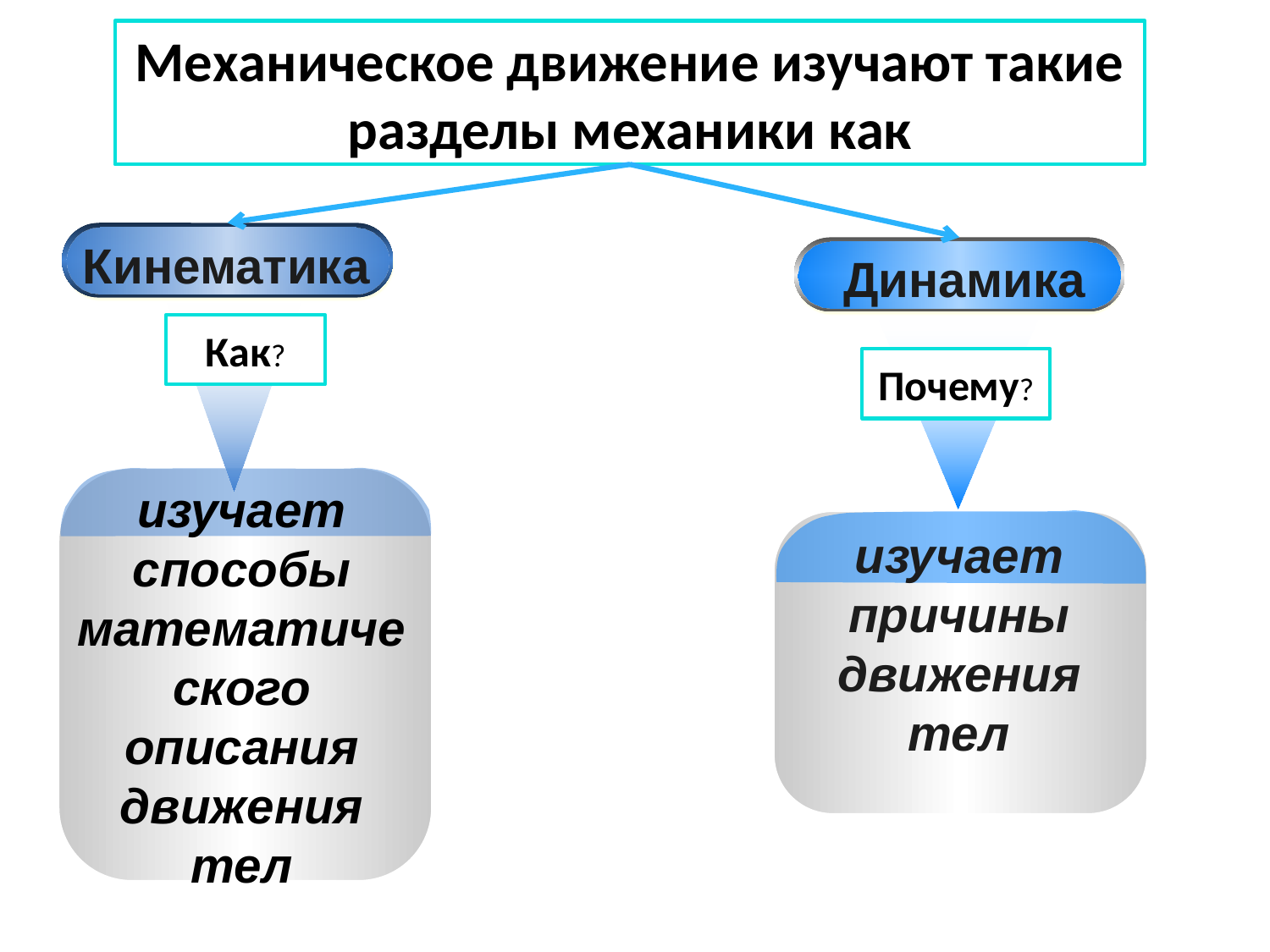

Механическое движение изучают такие разделы механики как

Кинематика

Динамика

Как?

Почему?

изучает способы математического описания движения тел

изучает причины движения тел